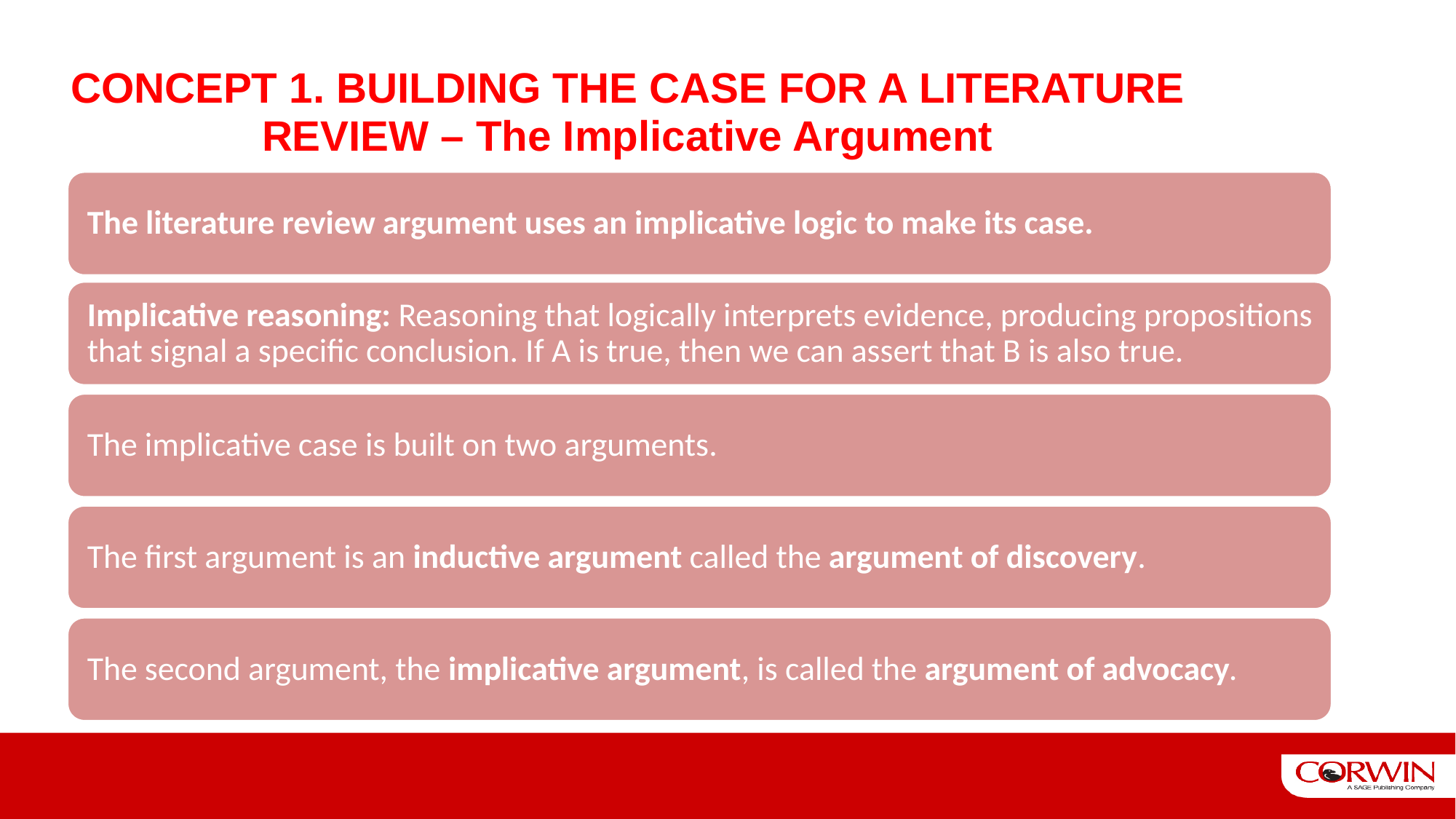

CONCEPT 1. BUILDING THE CASE FOR A LITERATURE REVIEW – The Implicative Argument
The literature review argument uses an implicative logic to make its case.
Implicative reasoning: Reasoning that logically interprets evidence, producing propositions that signal a specific conclusion. If A is true, then we can assert that B is also true.
The implicative case is built on two arguments.
The first argument is an inductive argument called the argument of discovery.
The second argument, the implicative argument, is called the argument of advocacy.